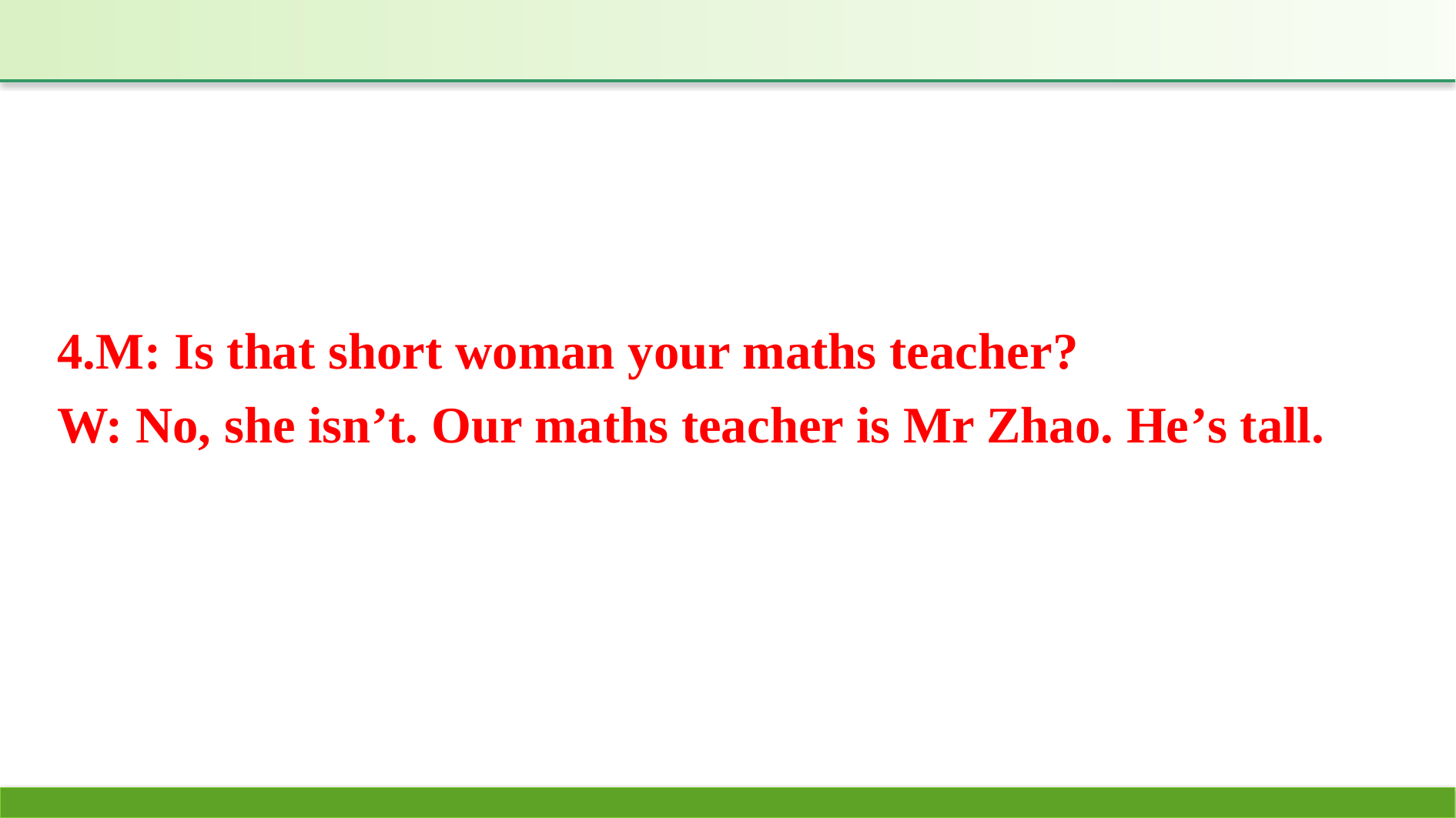

4.M: Is that short woman your maths teacher?
W: No, she isn’t. Our maths teacher is Mr Zhao. He’s tall.